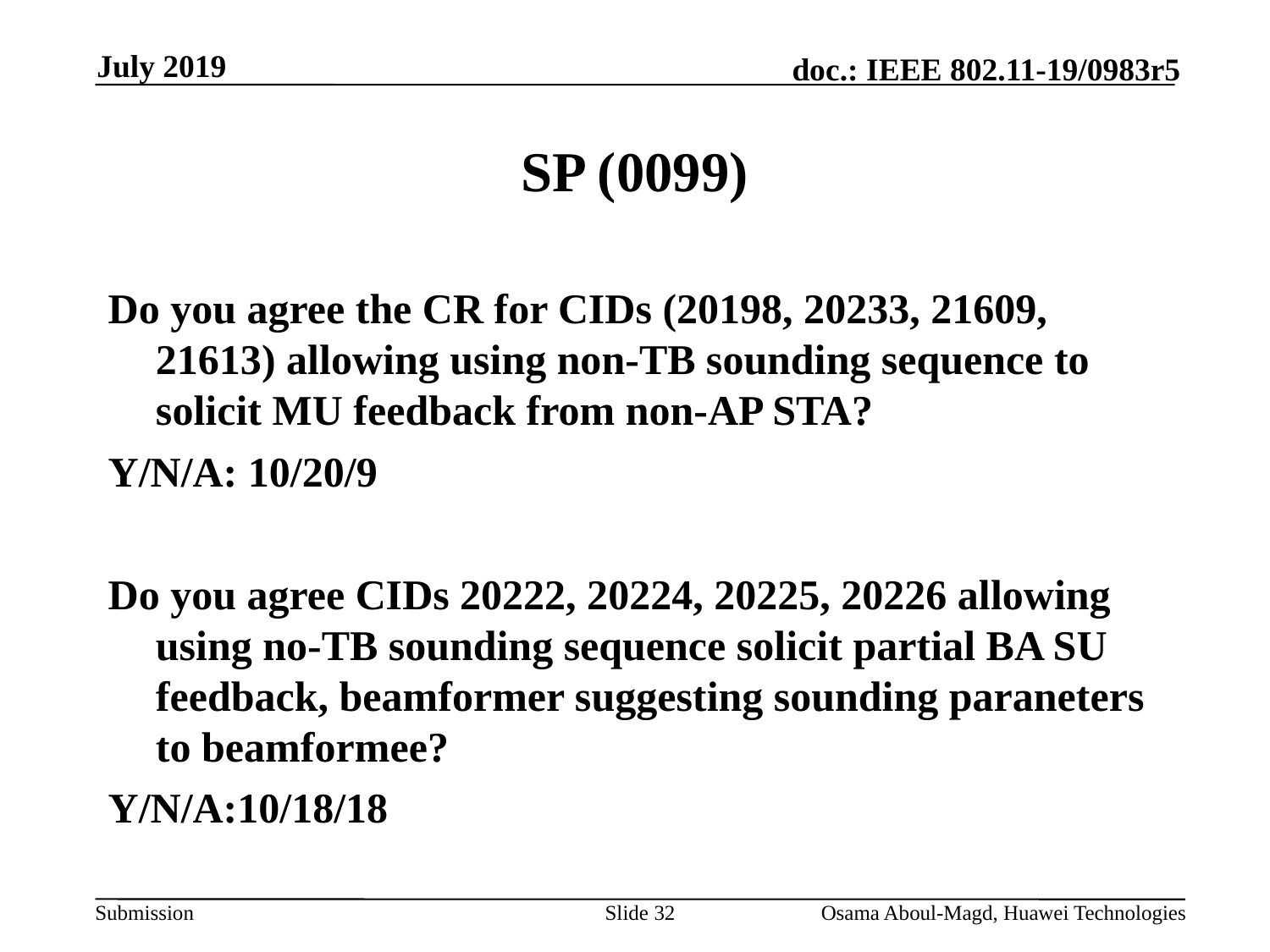

July 2019
# SP (0099)
Do you agree the CR for CIDs (20198, 20233, 21609, 21613) allowing using non-TB sounding sequence to solicit MU feedback from non-AP STA?
Y/N/A: 10/20/9

Do you agree CIDs 20222, 20224, 20225, 20226 allowing using no-TB sounding sequence solicit partial BA SU feedback, beamformer suggesting sounding paraneters to beamformee?
Y/N/A:10/18/18

Slide 32
Osama Aboul-Magd, Huawei Technologies